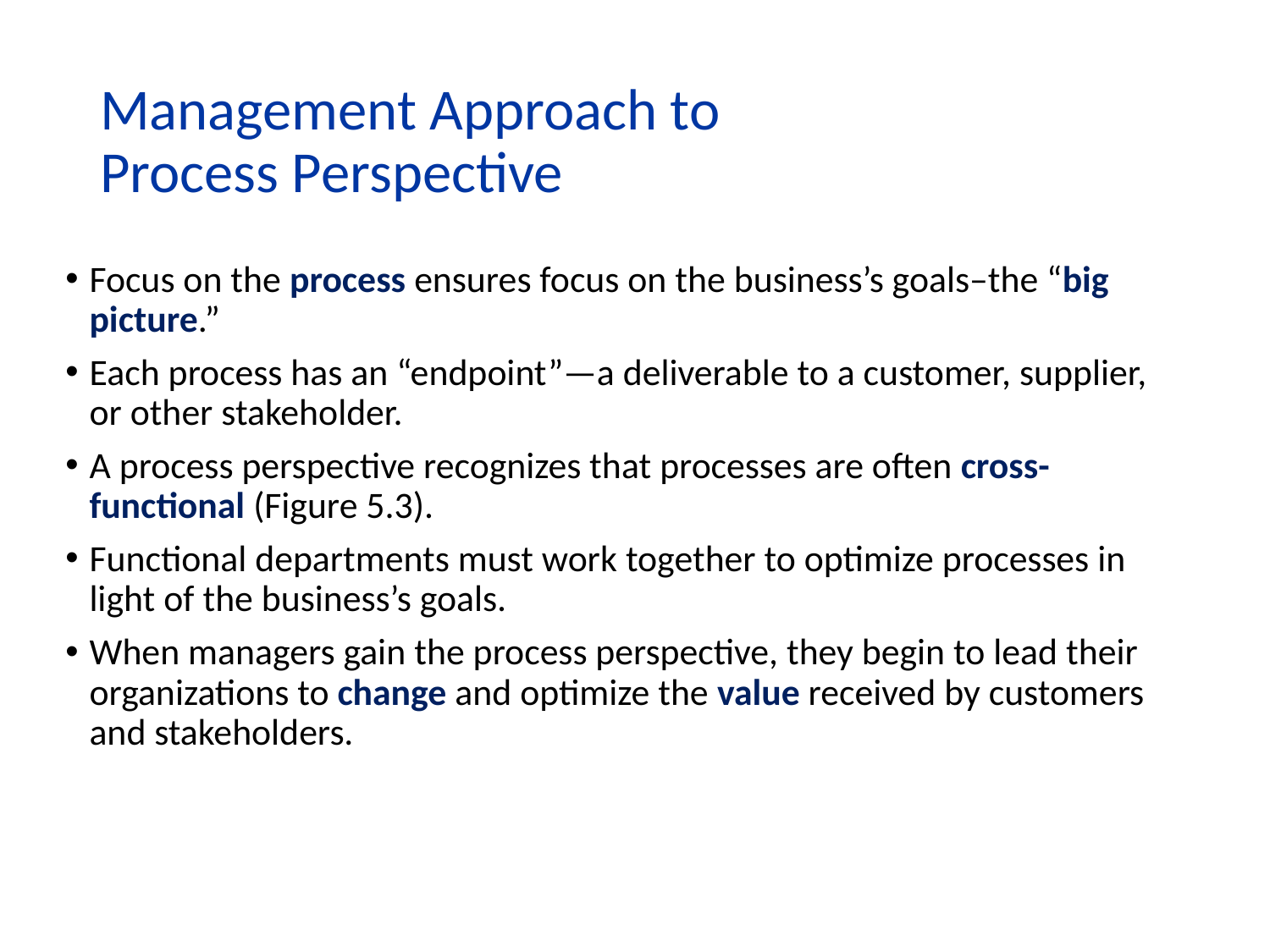

# Management Approach to Process Perspective
Focus on the process ensures focus on the business’s goals–the “big picture.”
Each process has an “endpoint”—a deliverable to a customer, supplier, or other stakeholder.
A process perspective recognizes that processes are often cross-functional (Figure 5.3).
Functional departments must work together to optimize processes in light of the business’s goals.
When managers gain the process perspective, they begin to lead their organizations to change and optimize the value received by customers and stakeholders.